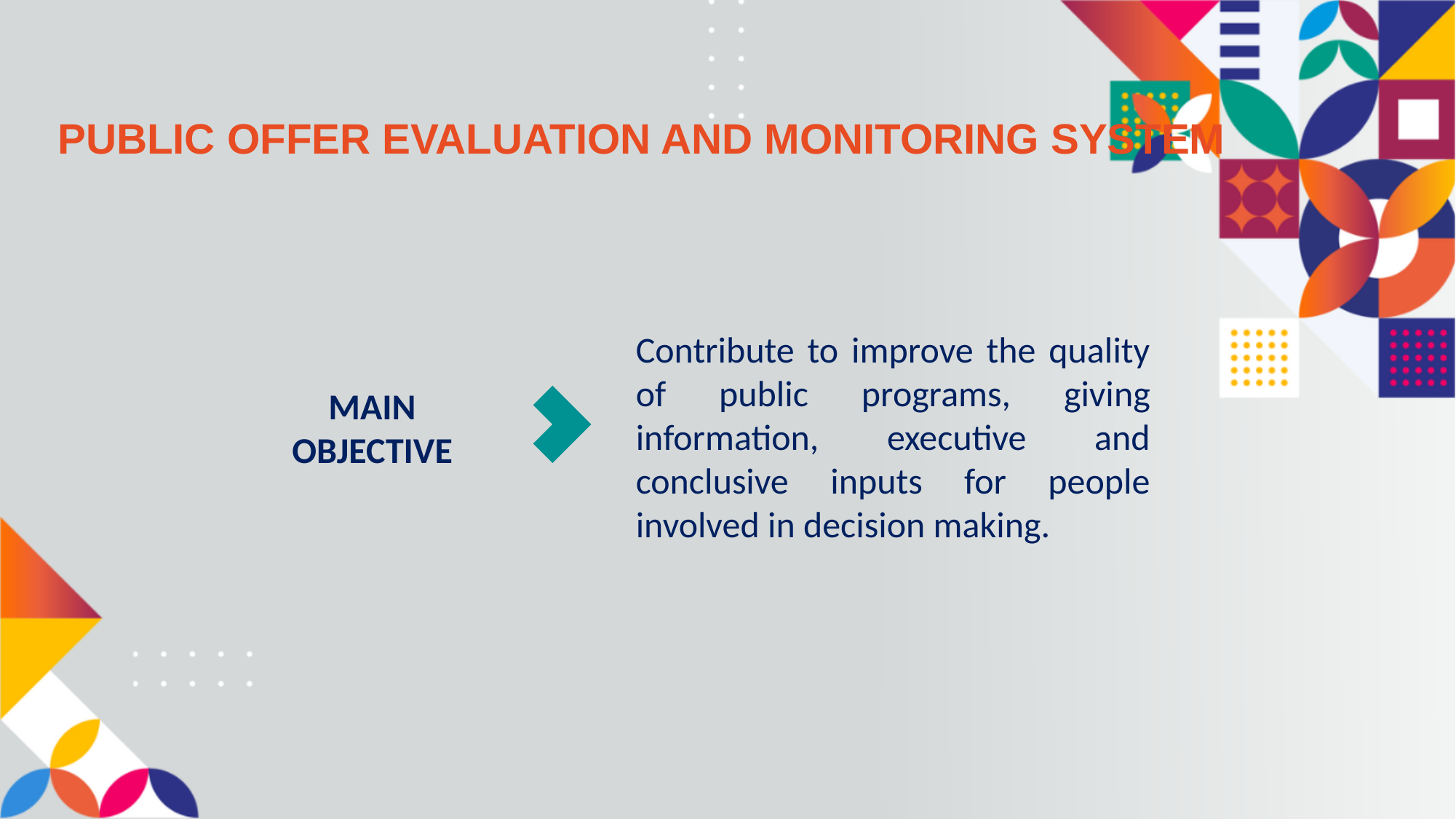

PUBLIC OFFER EVALUATION AND MONITORING SYSTEM
#
Contribute to improve the quality of public programs, giving information, executive and conclusive inputs for people involved in decision making.
MAIN
OBJECTIVE